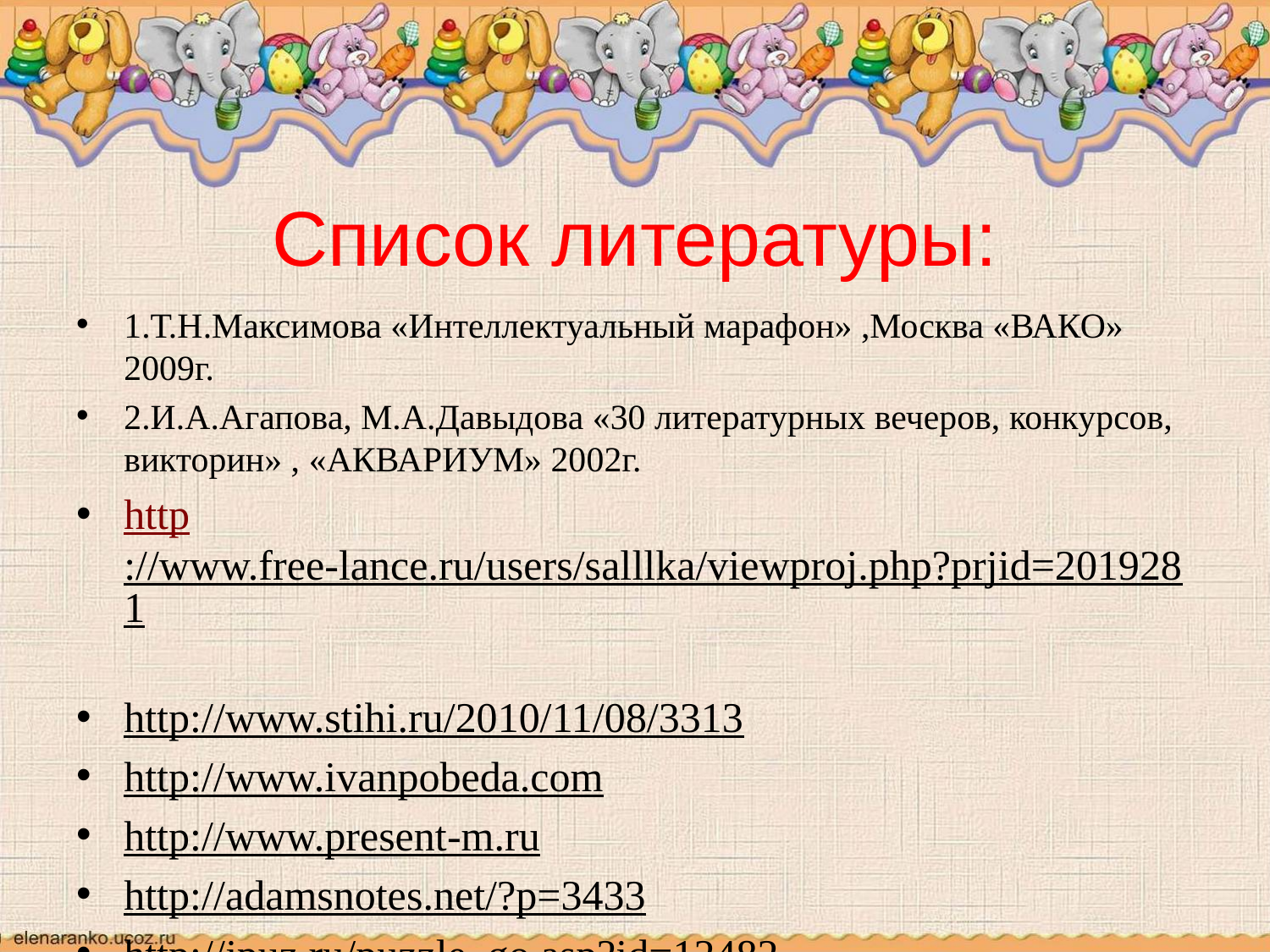

# Список литературы:
1.Т.Н.Максимова «Интеллектуальный марафон» ,Москва «ВАКО» 2009г.
2.И.А.Агапова, М.А.Давыдова «30 литературных вечеров, конкурсов, викторин» , «АКВАРИУМ» 2002г.
http://www.free-lance.ru/users/salllka/viewproj.php?prjid=2019281
http://www.stihi.ru/2010/11/08/3313
http://www.ivanpobeda.com
http://www.present-m.ru
http://adamsnotes.net/?p=3433
http://jpuz.ru/puzzle_go.asp?id=12482